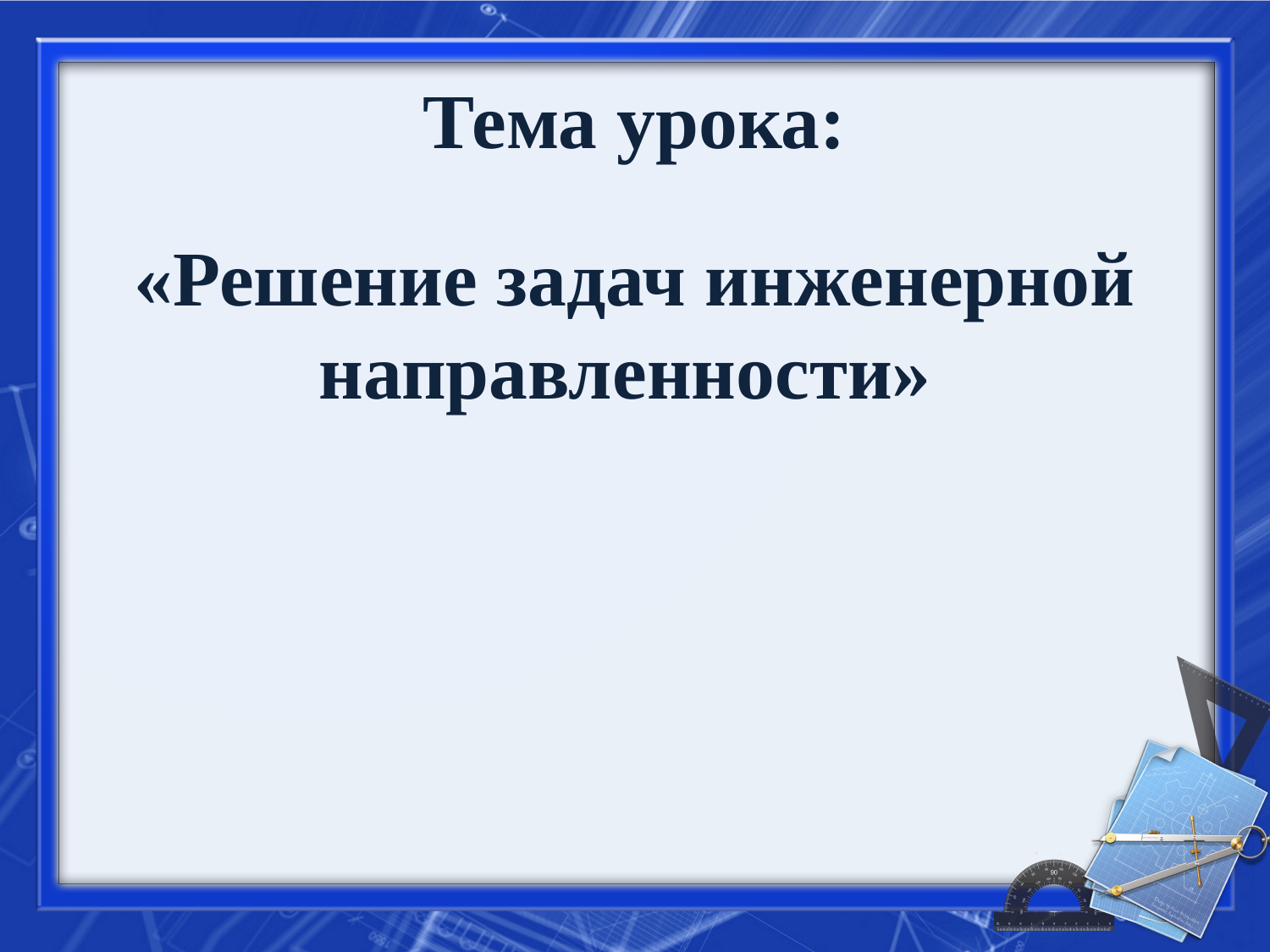

# Тема урока:
«Решение задач инженерной направленности»